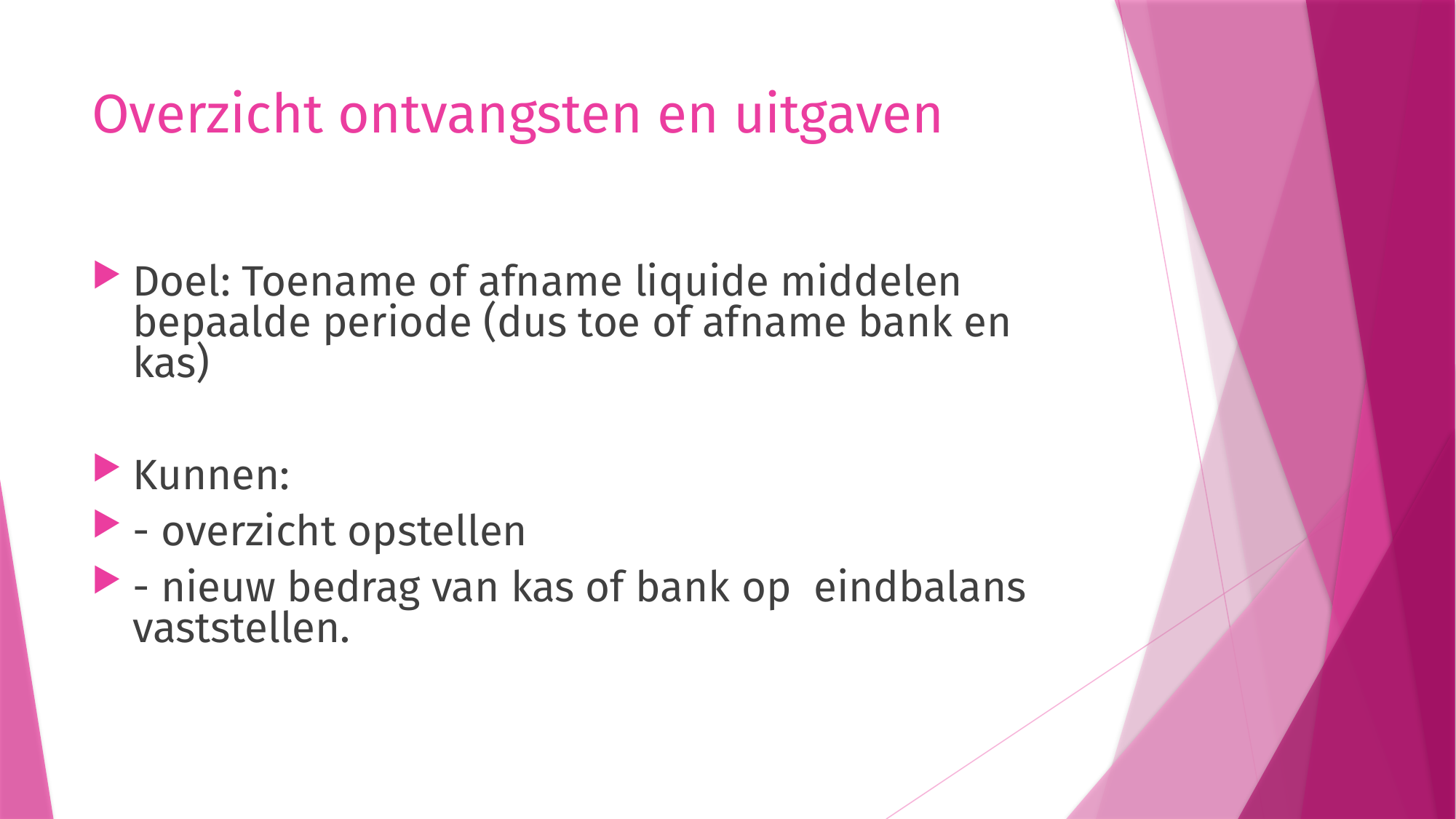

# Overzicht ontvangsten en uitgaven
Doel: Toename of afname liquide middelen bepaalde periode (dus toe of afname bank en kas)

Kunnen:
- overzicht opstellen
- nieuw bedrag van kas of bank op  eindbalans vaststellen.